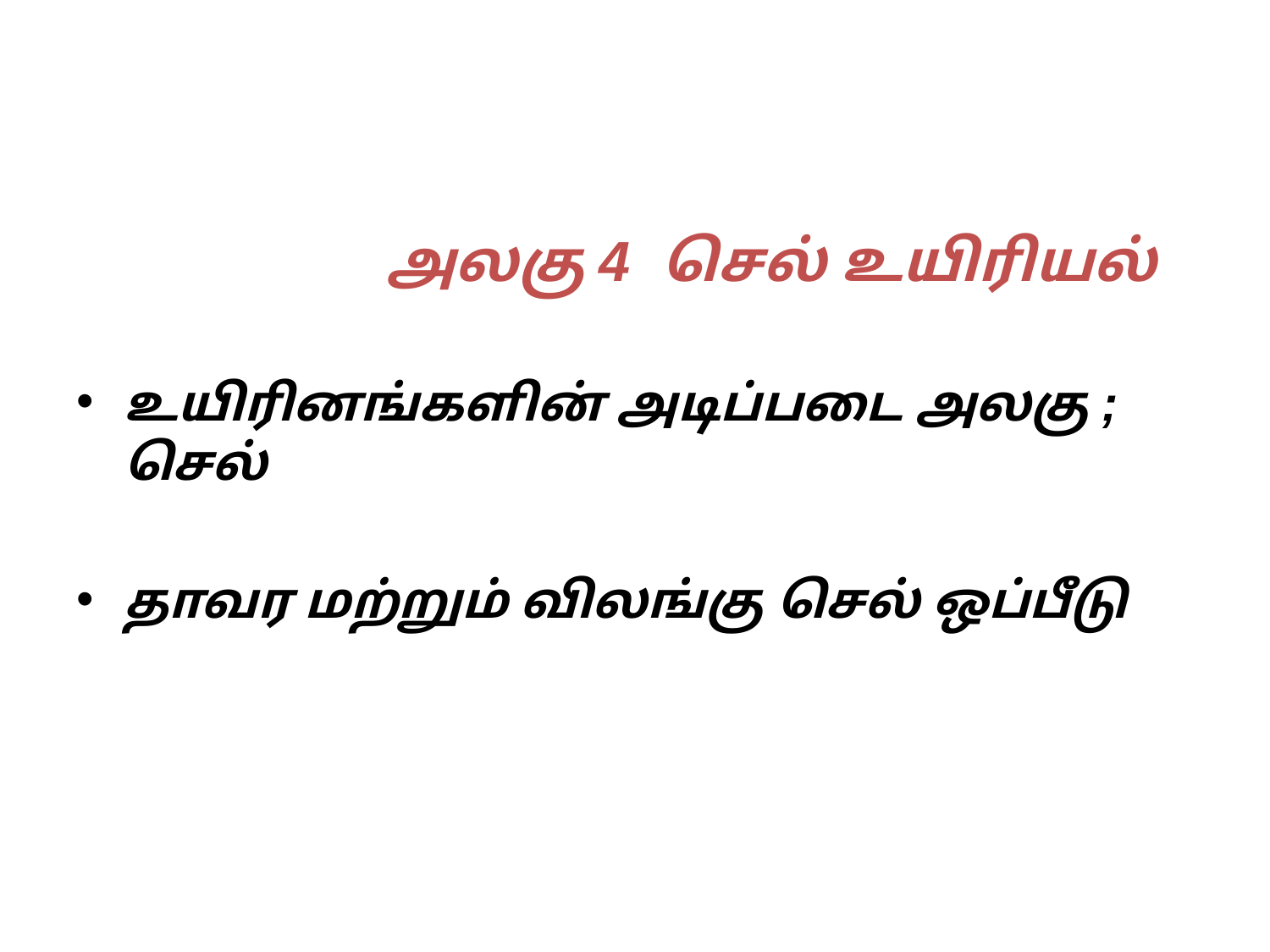

அலகு 4  செல் உயிரியல்

உயிரினங்களின் அடிப்படை அலகு ;  செல்

தாவர மற்றும் விலங்கு செல் ஒப்பீடு